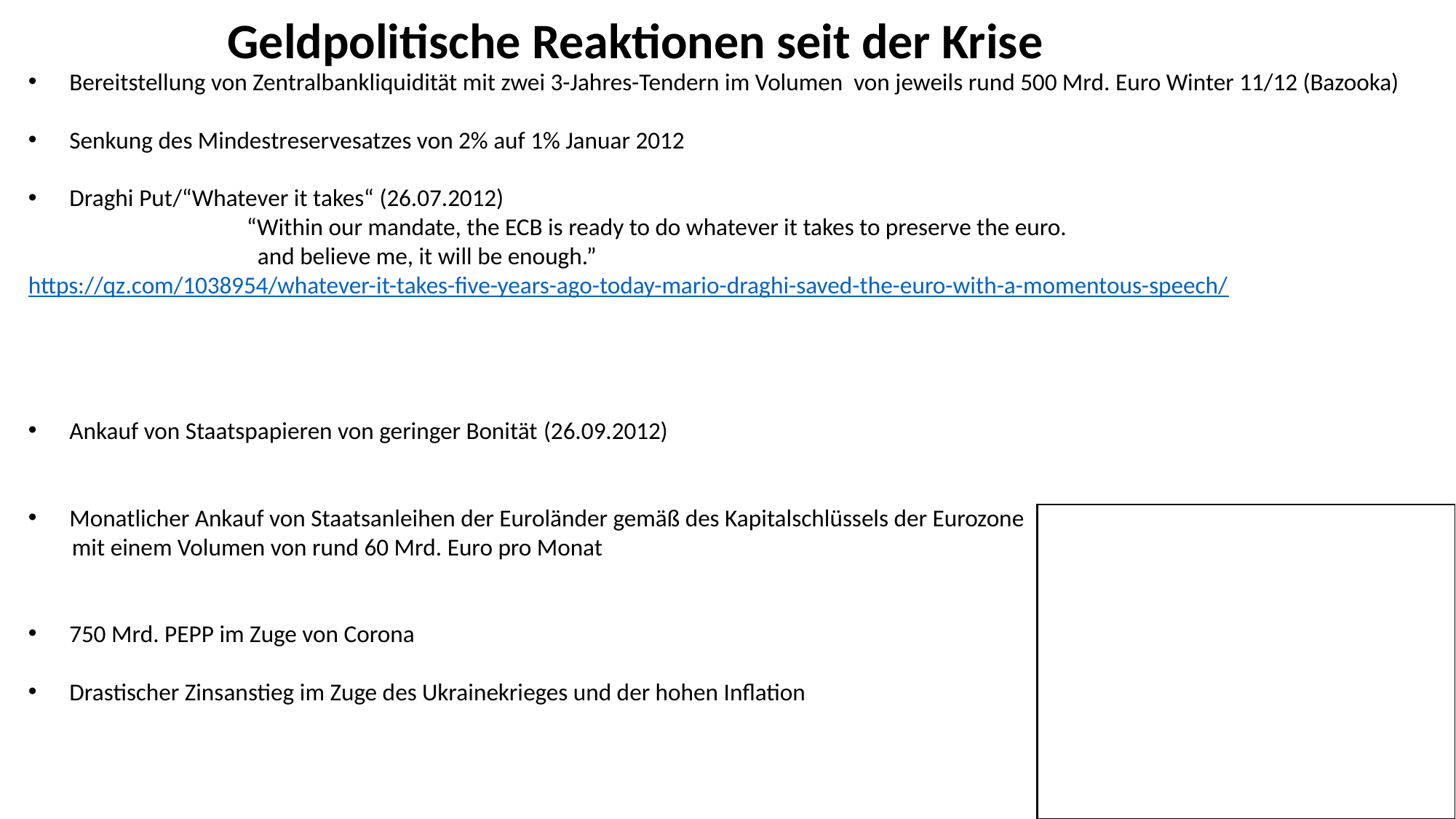

Geldpolitische Reaktionen seit der Krise
Bereitstellung von Zentralbankliquidität mit zwei 3-Jahres-Tendern im Volumen  von jeweils rund 500 Mrd. Euro Winter 11/12 (Bazooka)

Senkung des Mindestreservesatzes von 2% auf 1% Januar 2012

Draghi Put/“Whatever it takes“ (26.07.2012)
		“Within our mandate, the ECB is ready to do whatever it takes to preserve the euro.
		  and believe me, it will be enough.”
https://qz.com/1038954/whatever-it-takes-five-years-ago-today-mario-draghi-saved-the-euro-with-a-momentous-speech/

Ankauf von Staatspapieren von geringer Bonität (26.09.2012)

Monatlicher Ankauf von Staatsanleihen der Euroländer gemäß des Kapitalschlüssels der Eurozone
        mit einem Volumen von rund 60 Mrd. Euro pro Monat

750 Mrd. PEPP im Zuge von Corona

Drastischer Zinsanstieg im Zuge des Ukrainekrieges und der hohen Inflation